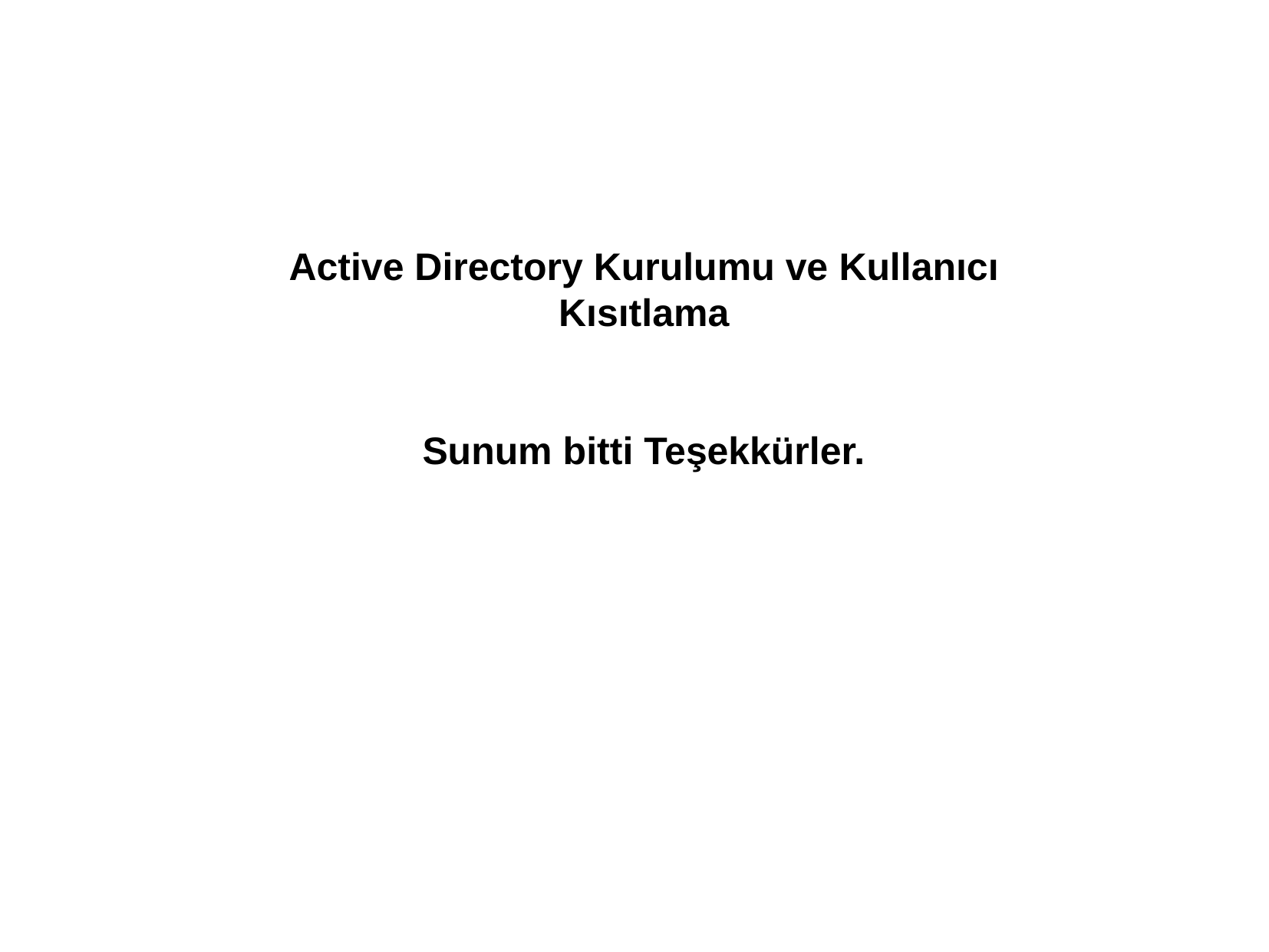

Active Directory Kurulumu ve Kullanıcı Kısıtlama

Sunum bitti Teşekkürler.